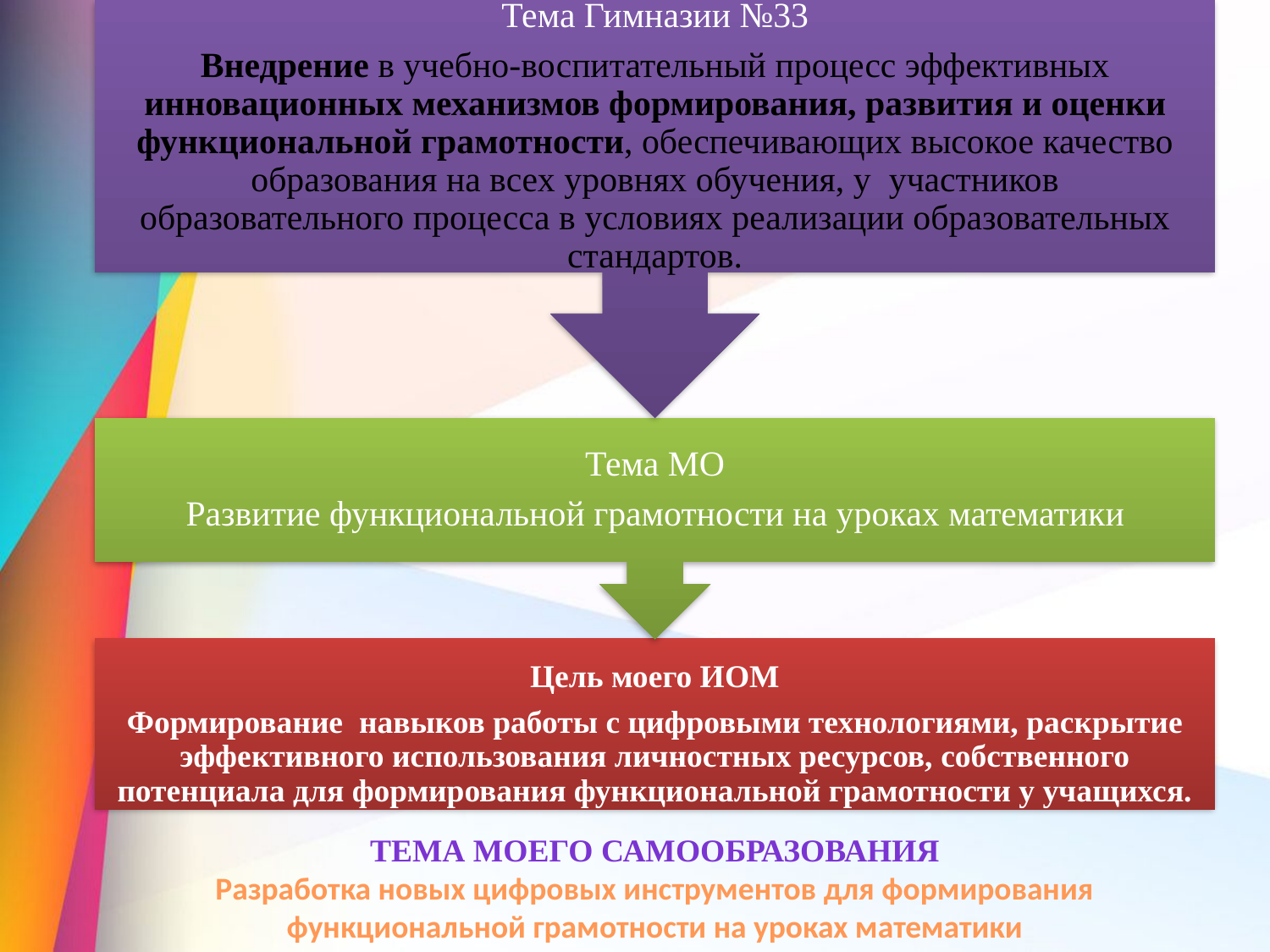

Цель моего ИОМ
Формирование  навыков работы с цифровыми технологиями, раскрытие эффективного использования личностных ресурсов, собственного потенциала для формирования функциональной грамотности у учащихся.

Тема МО
Развитие функциональной грамотности на уроках математики
Тема Гимназии №33
Внедрение в учебно-воспитательный процесс эффективных инновационных механизмов формирования, развития и оценки функциональной грамотности, обеспечивающих высокое качество образования на всех уровнях обучения, у  участников образовательного процесса в условиях реализации образовательных стандартов.
Тема моего самообразования
Разработка новых цифровых инструментов для формирования функциональной грамотности на уроках математики